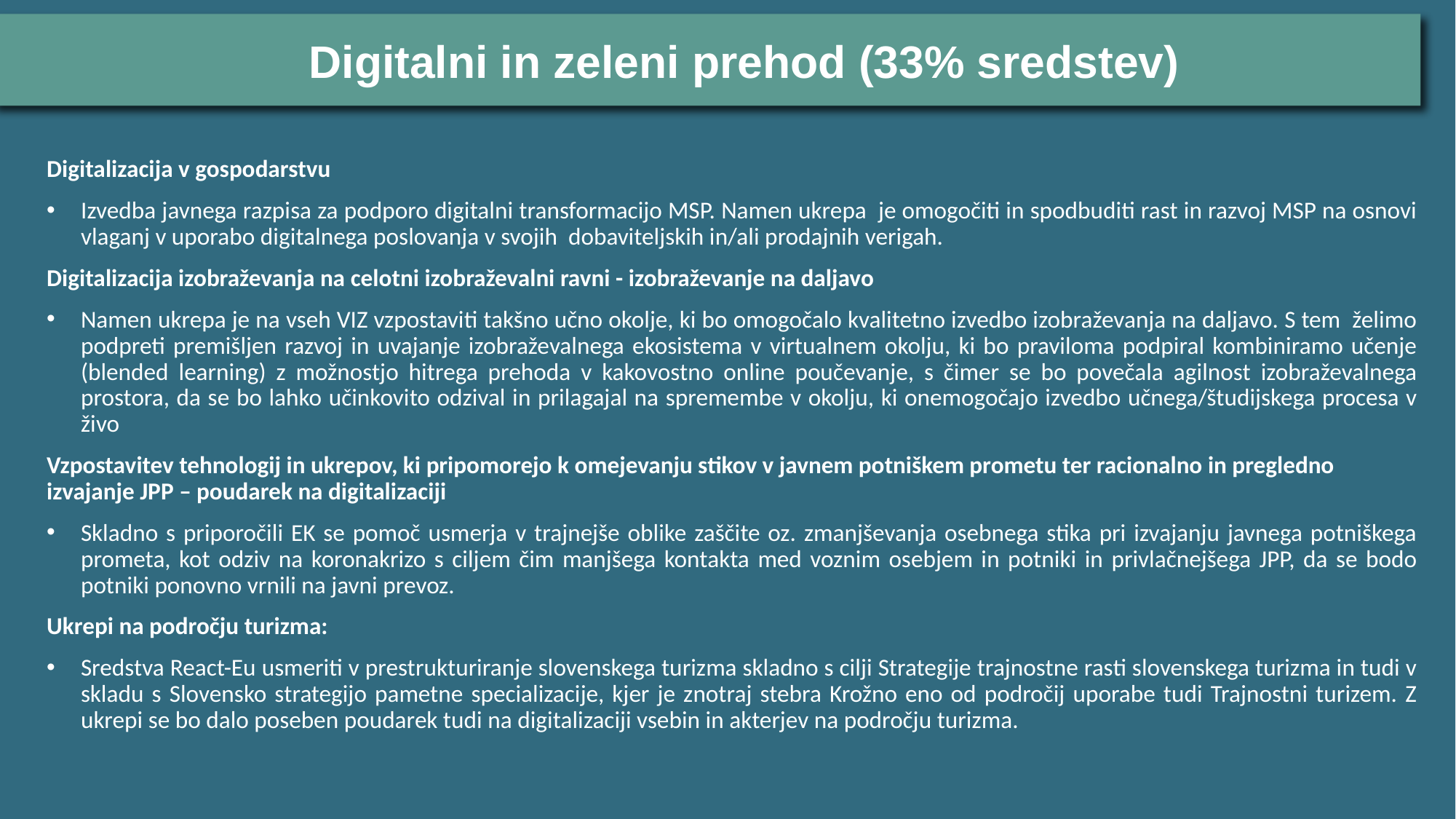

Digitalni in zeleni prehod (33% sredstev)

### Chart

| Category |
|---|

Digitalizacija v gospodarstvu
Izvedba javnega razpisa za podporo digitalni transformacijo MSP. Namen ukrepa  je omogočiti in spodbuditi rast in razvoj MSP na osnovi vlaganj v uporabo digitalnega poslovanja v svojih  dobaviteljskih in/ali prodajnih verigah.
Digitalizacija izobraževanja na celotni izobraževalni ravni - izobraževanje na daljavo
Namen ukrepa je na vseh VIZ vzpostaviti takšno učno okolje, ki bo omogočalo kvalitetno izvedbo izobraževanja na daljavo. S tem  želimo podpreti premišljen razvoj in uvajanje izobraževalnega ekosistema v virtualnem okolju, ki bo praviloma podpiral kombiniramo učenje (blended learning) z možnostjo hitrega prehoda v kakovostno online poučevanje, s čimer se bo povečala agilnost izobraževalnega prostora, da se bo lahko učinkovito odzival in prilagajal na spremembe v okolju, ki onemogočajo izvedbo učnega/študijskega procesa v živo
Vzpostavitev tehnologij in ukrepov, ki pripomorejo k omejevanju stikov v javnem potniškem prometu ter racionalno in pregledno izvajanje JPP – poudarek na digitalizaciji
Skladno s priporočili EK se pomoč usmerja v trajnejše oblike zaščite oz. zmanjševanja osebnega stika pri izvajanju javnega potniškega prometa, kot odziv na koronakrizo s ciljem čim manjšega kontakta med voznim osebjem in potniki in privlačnejšega JPP, da se bodo potniki ponovno vrnili na javni prevoz.
Ukrepi na področju turizma:
Sredstva React-Eu usmeriti v prestrukturiranje slovenskega turizma skladno s cilji Strategije trajnostne rasti slovenskega turizma in tudi v skladu s Slovensko strategijo pametne specializacije, kjer je znotraj stebra Krožno eno od področij uporabe tudi Trajnostni turizem. Z ukrepi se bo dalo poseben poudarek tudi na digitalizaciji vsebin in akterjev na področju turizma.